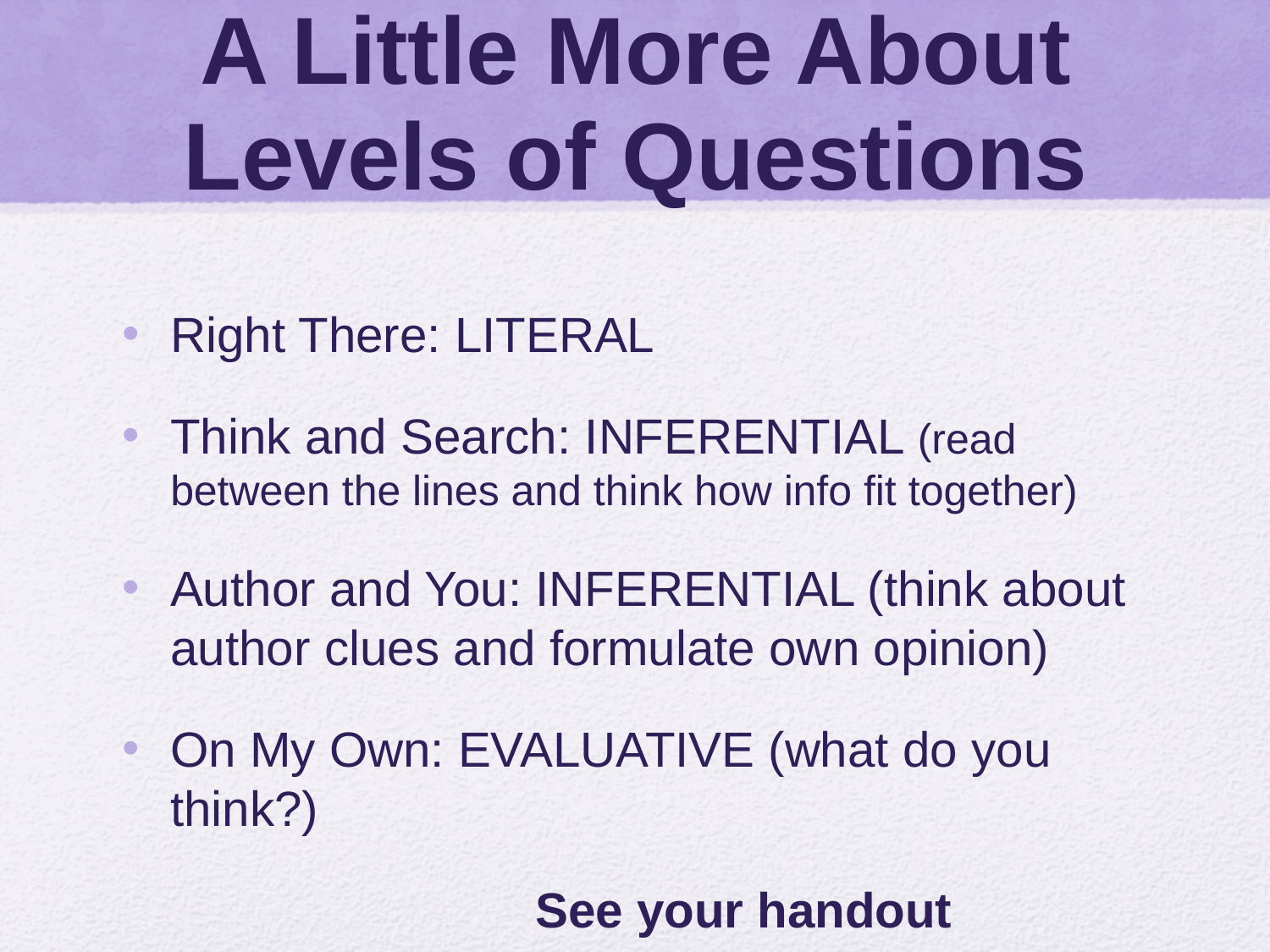

# A Little More About Levels of Questions
Right There: LITERAL
Think and Search: INFERENTIAL (read between the lines and think how info fit together)
Author and You: INFERENTIAL (think about author clues and formulate own opinion)
On My Own: EVALUATIVE (what do you think?)
                              See your handout